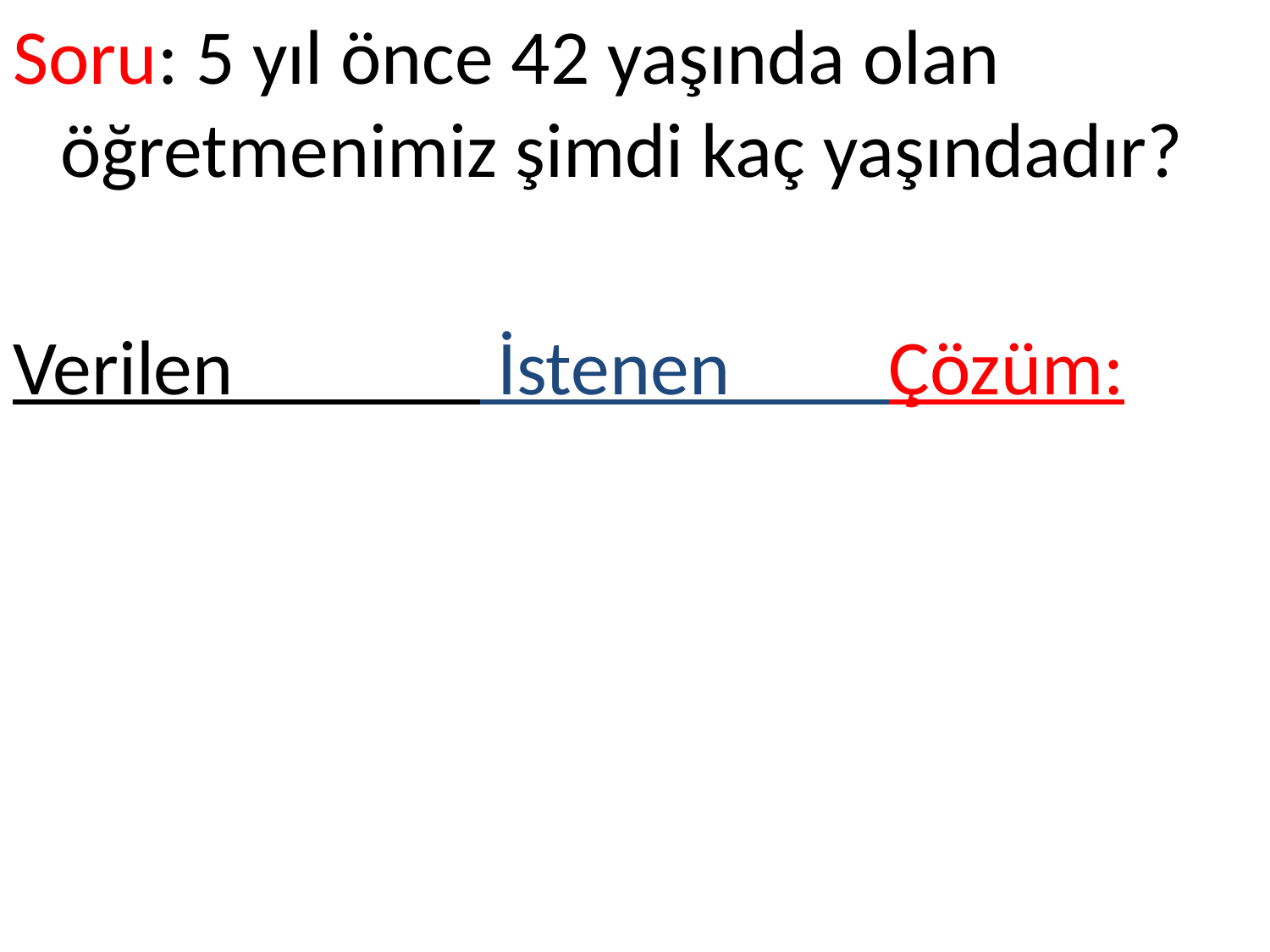

Soru: 5 yıl önce 42 yaşında olan öğretmenimiz şimdi kaç yaşındadır?

Verilen               İstenen         Çözüm: